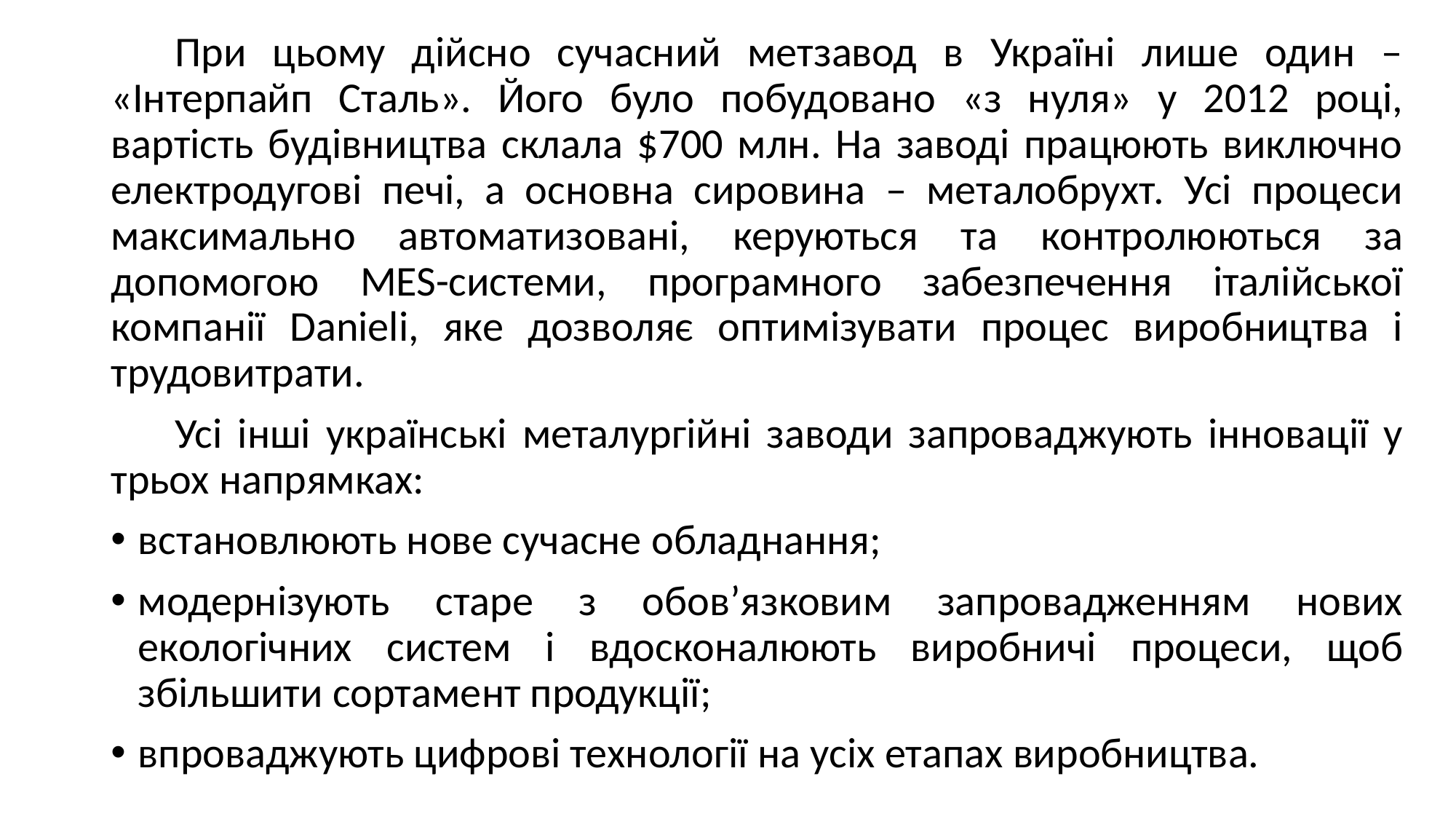

При цьому дійсно сучасний метзавод в Україні лише один – «Інтерпайп Сталь». Його було побудовано «з нуля» у 2012 році, вартість будівництва склала $700 млн. На заводі працюють виключно електродугові печі, а основна сировина – металобрухт. Усі процеси максимально автоматизовані, керуються та контролюються за допомогою MES-системи, програмного забезпечення італійської компанії Danieli, яке дозволяє оптимізувати процес виробництва і трудовитрати.
Усі інші українські металургійні заводи запроваджують інновації у трьох напрямках:
встановлюють нове сучасне обладнання;
модернізують старе з обов’язковим запровадженням нових екологічних систем і вдосконалюють виробничі процеси, щоб збільшити сортамент продукції;
впроваджують цифрові технології на усіх етапах виробництва.